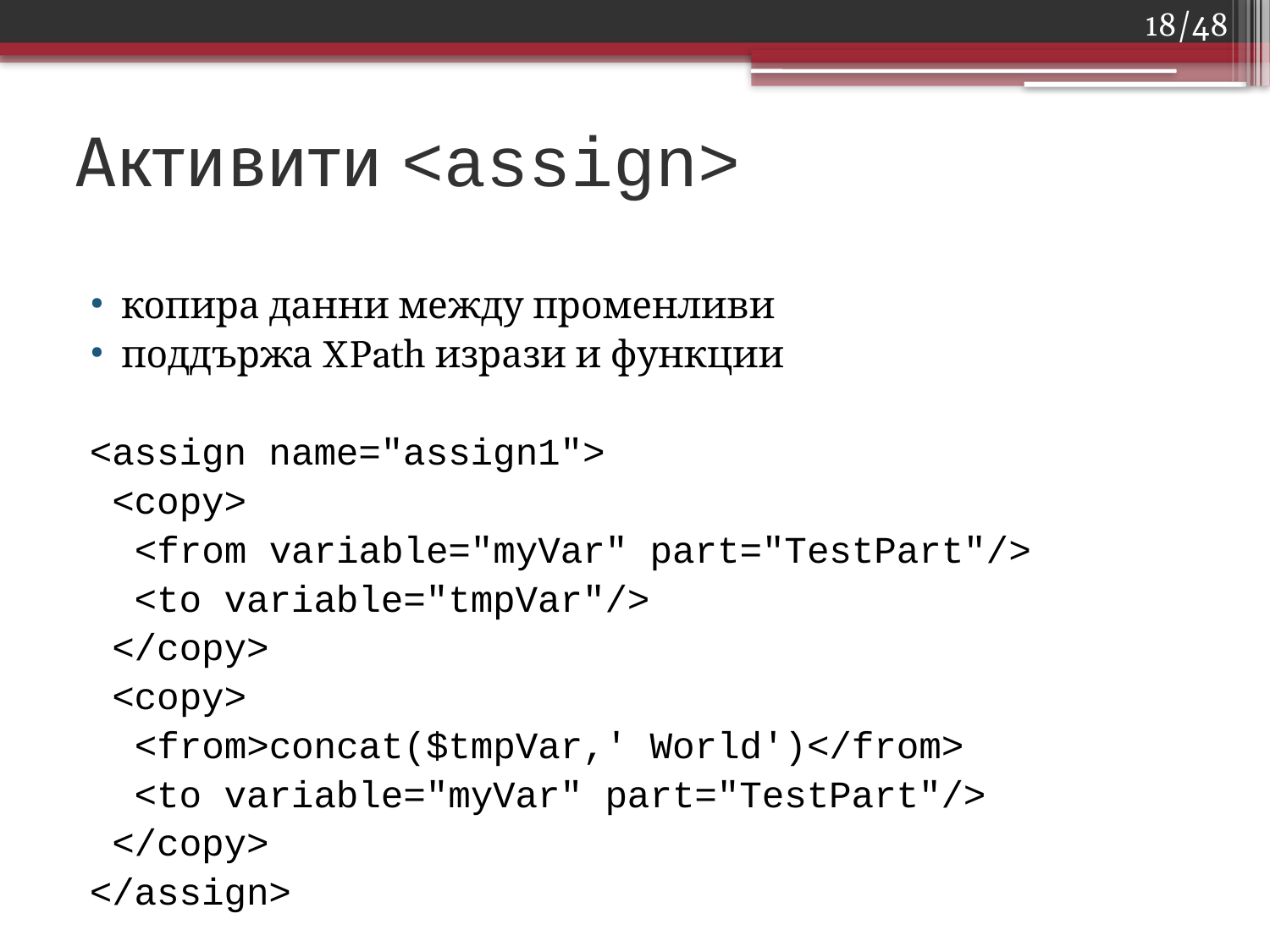

18/48
# Активити <assign>
копира данни между променливи
поддържа XPath изрази и функции

<assign name="assign1">
 <copy>
  <from variable="myVar" part="TestPart"/>
  <to variable="tmpVar"/>
 </copy>
 <copy>
  <from>concat($tmpVar,' World')</from>
  <to variable="myVar" part="TestPart"/>
 </copy>
</assign>